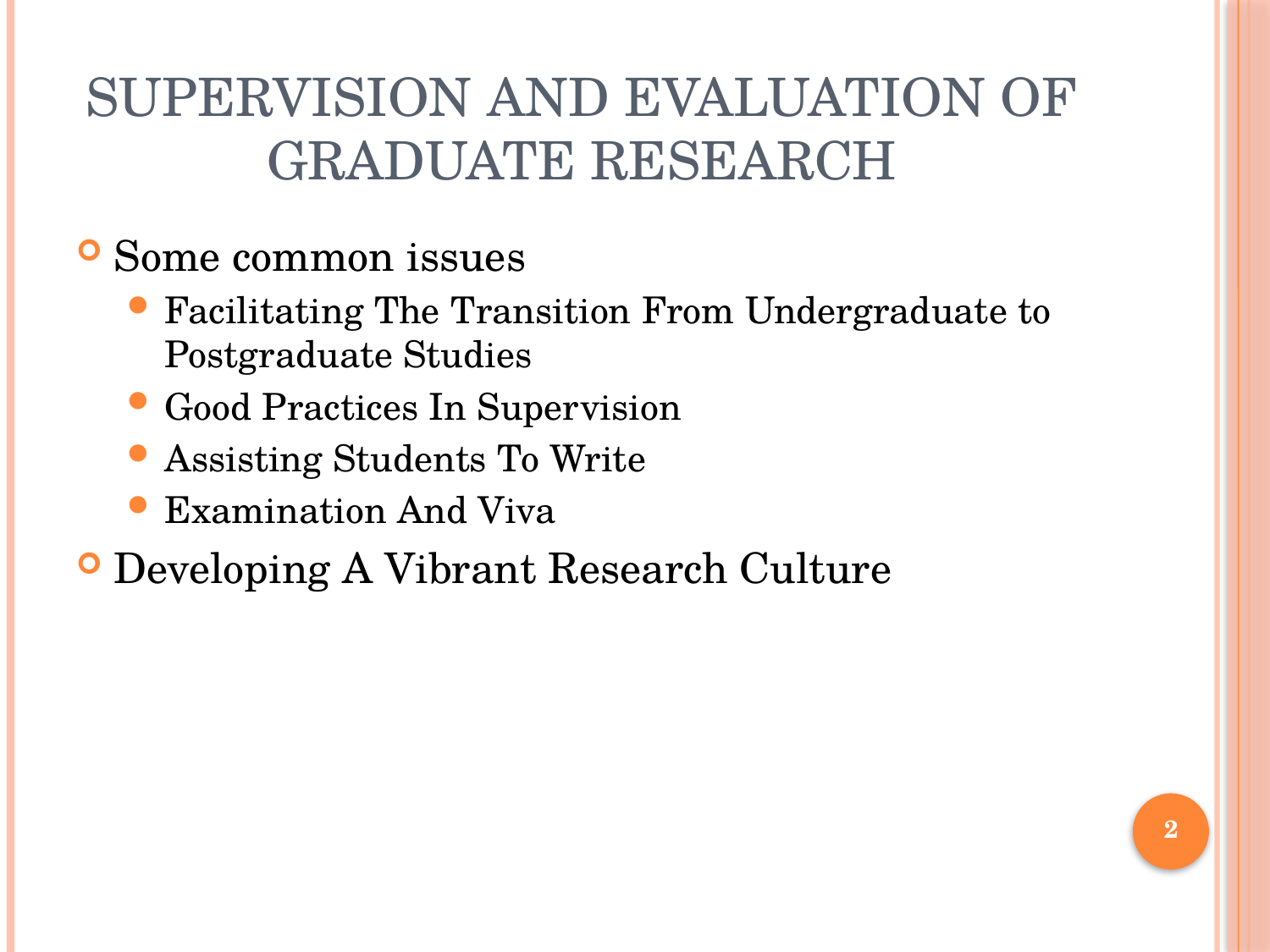

# SUPERVISION AND EVALUATION OF GRADUATE RESEARCH
Some common issues
Facilitating The Transition From Undergraduate to Postgraduate Studies
Good Practices In Supervision
Assisting Students To Write
Examination And Viva
Developing A Vibrant Research Culture
2